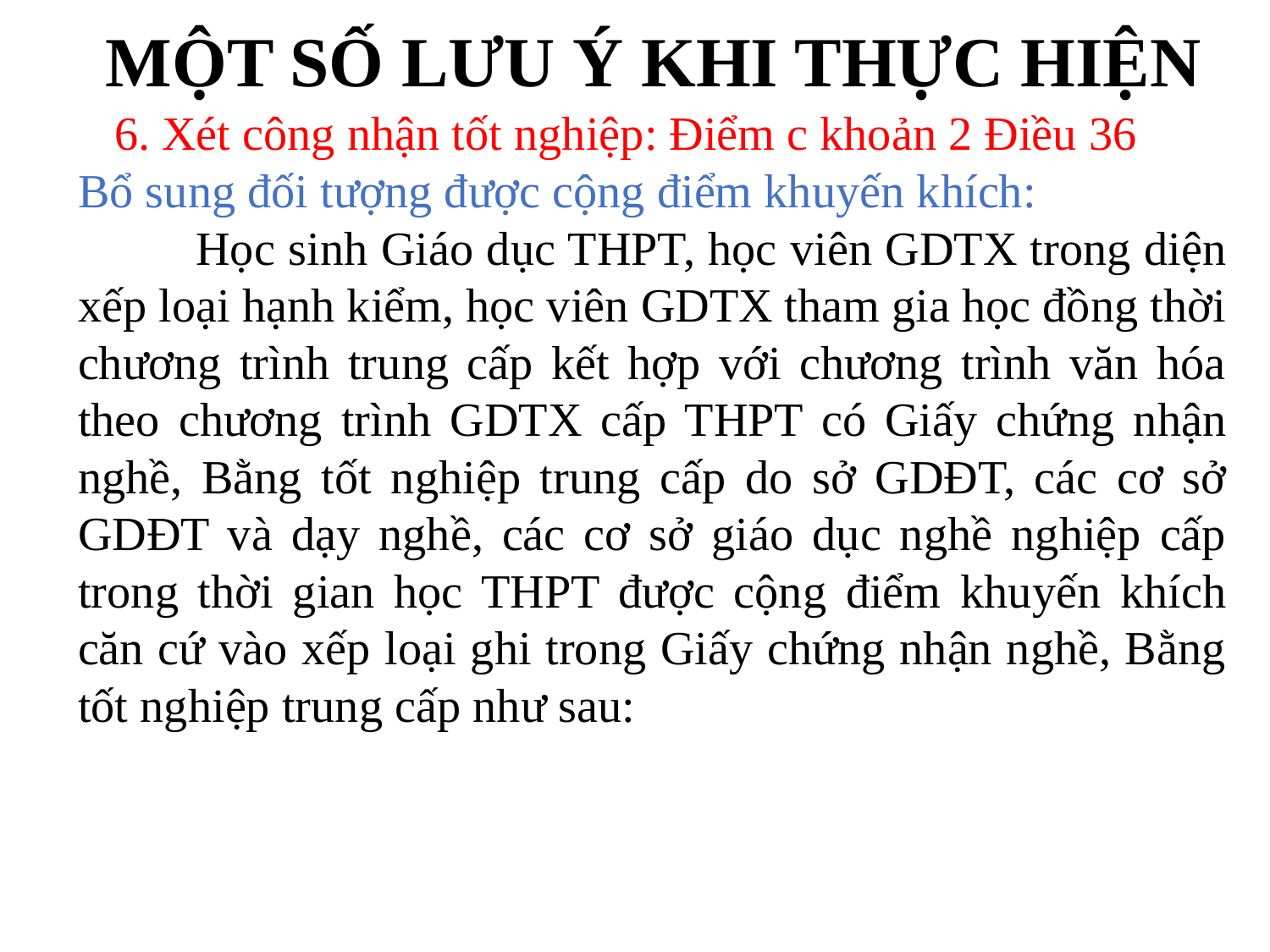

# MỘT SỐ LƯU Ý KHI THỰC HIỆN
6. Xét công nhận tốt nghiệp: Điểm c khoản 2 Điều 36
Bổ sung đối tượng được cộng điểm khuyến khích:
         Học sinh Giáo dục THPT, học viên GDTX trong diện xếp loại hạnh kiểm, học viên GDTX tham gia học đồng thời chương trình trung cấp kết hợp với chương trình văn hóa theo chương trình GDTX cấp THPT có Giấy chứng nhận nghề, Bằng tốt nghiệp trung cấp do sở GDĐT, các cơ sở GDĐT và dạy nghề, các cơ sở giáo dục nghề nghiệp cấp trong thời gian học THPT được cộng điểm khuyến khích căn cứ vào xếp loại ghi trong Giấy chứng nhận nghề, Bằng tốt nghiệp trung cấp như sau: